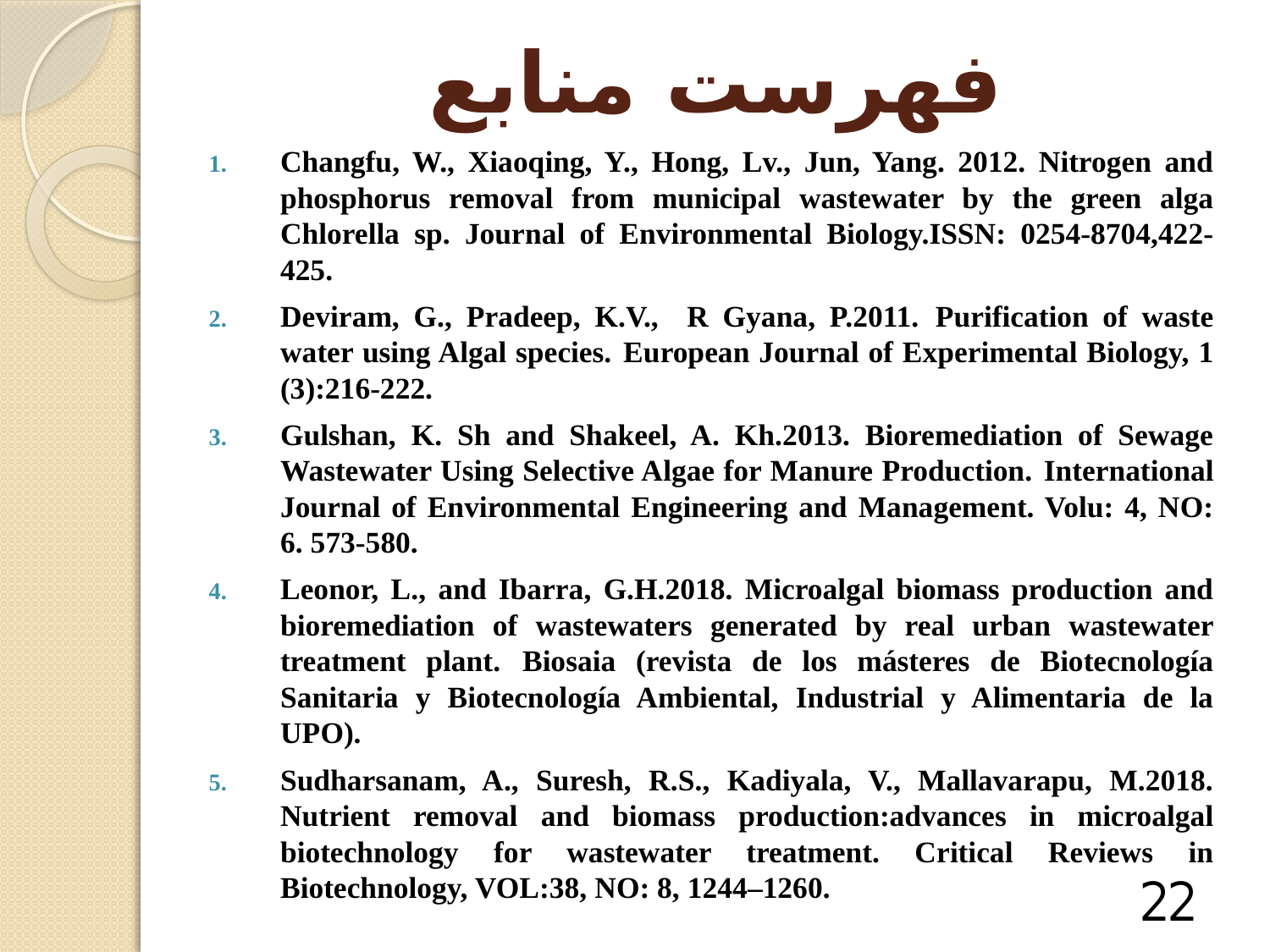

# فهرست منابع
Changfu, W., Xiaoqing, Y., Hong, Lv., Jun, Yang. 2012. Nitrogen and phosphorus removal from municipal wastewater by the green alga Chlorella sp. Journal of Environmental Biology.ISSN: 0254-8704,422-425.
Deviram, G., Pradeep, K.V.,  R Gyana, P.2011. Purification of waste water using Algal species. European Journal of Experimental Biology, 1 (3):216-222.
Gulshan, K. Sh and Shakeel, A. Kh.2013. Bioremediation of Sewage Wastewater Using Selective Algae for Manure Production. International Journal of Environmental Engineering and Management. Volu: 4, NO: 6. 573-580.
Leonor, L., and Ibarra, G.H.2018. Microalgal biomass production and bioremediation of wastewaters generated by real urban wastewater treatment plant. Biosaia (revista de los másteres de Biotecnología Sanitaria y Biotecnología Ambiental, Industrial y Alimentaria de la UPO).
Sudharsanam, A., Suresh, R.S., Kadiyala, V., Mallavarapu, M.2018. Nutrient removal and biomass production:advances in microalgal biotechnology for wastewater treatment. Critical Reviews in Biotechnology, VOL:38, NO: 8, 1244–1260.

22